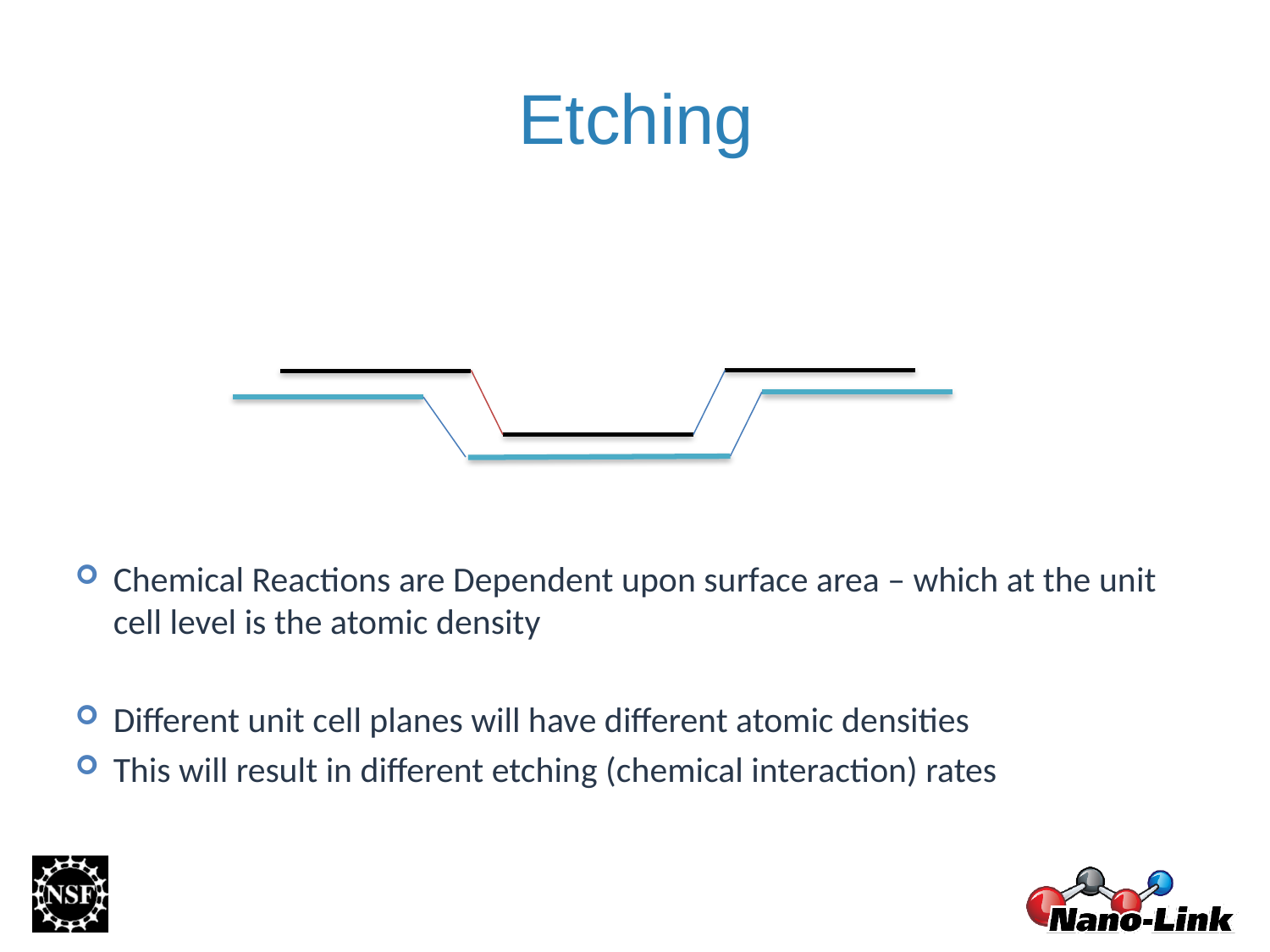

# Etching
Chemical Reactions are Dependent upon surface area – which at the unit cell level is the atomic density

Different unit cell planes will have different atomic densities
This will result in different etching (chemical interaction) rates